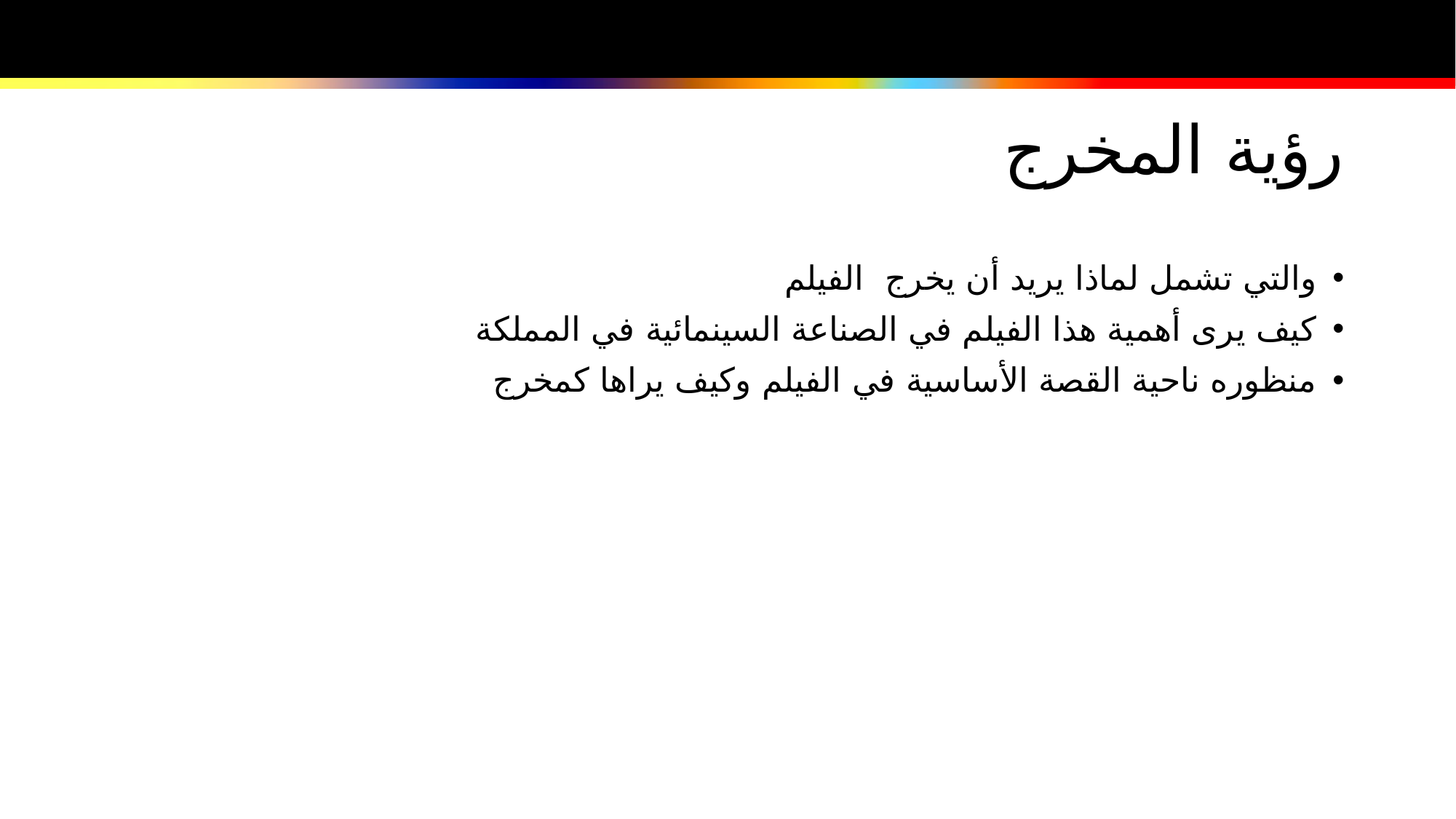

# رؤية المخرج
والتي تشمل لماذا يريد أن يخرج  الفيلم
كيف يرى أهمية هذا الفيلم في الصناعة السينمائية في المملكة
منظوره ناحية القصة الأساسية في الفيلم وكيف يراها كمخرج